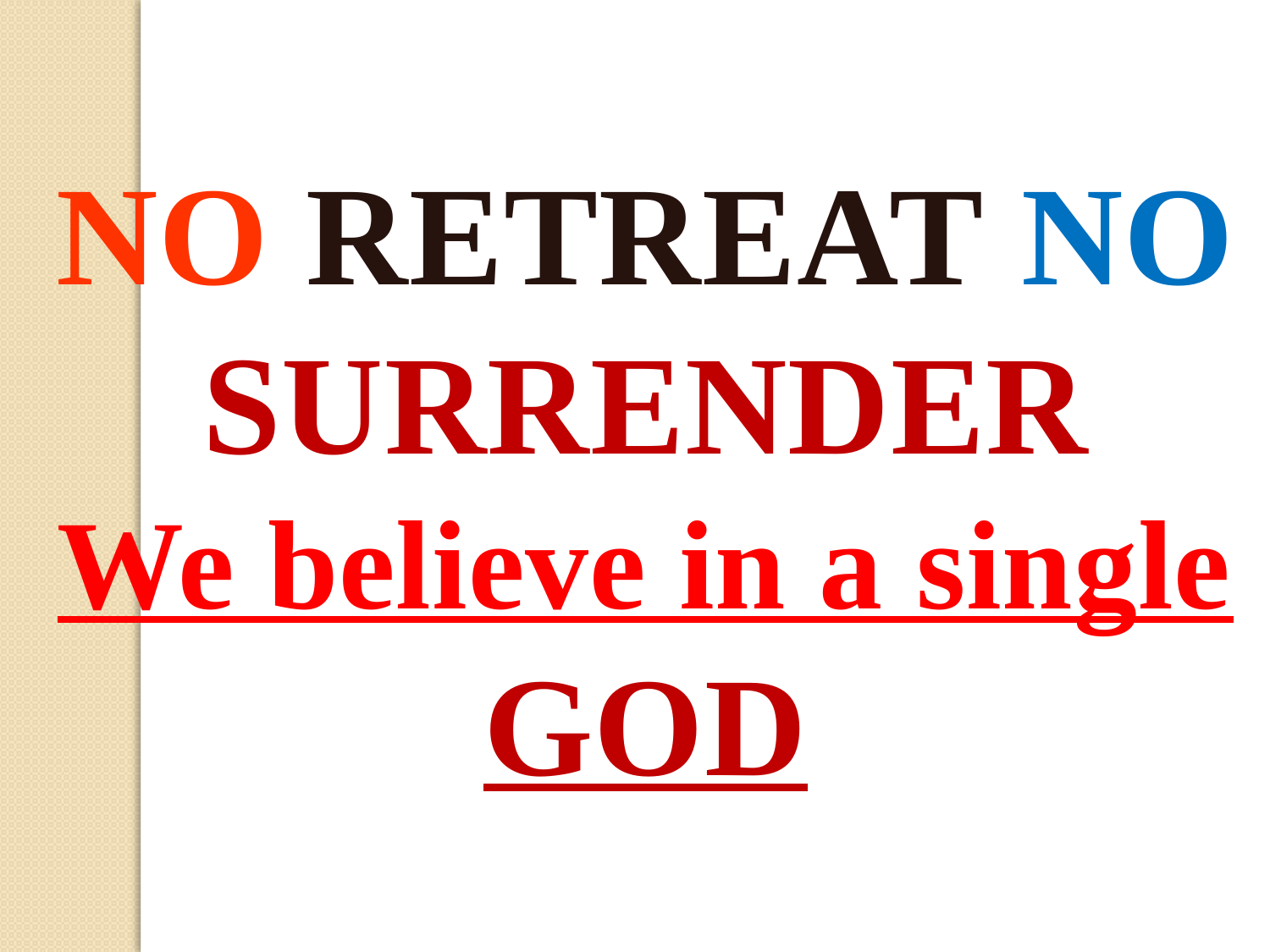

NO RETREAT NO SURRENDER
We believe in a single GOD